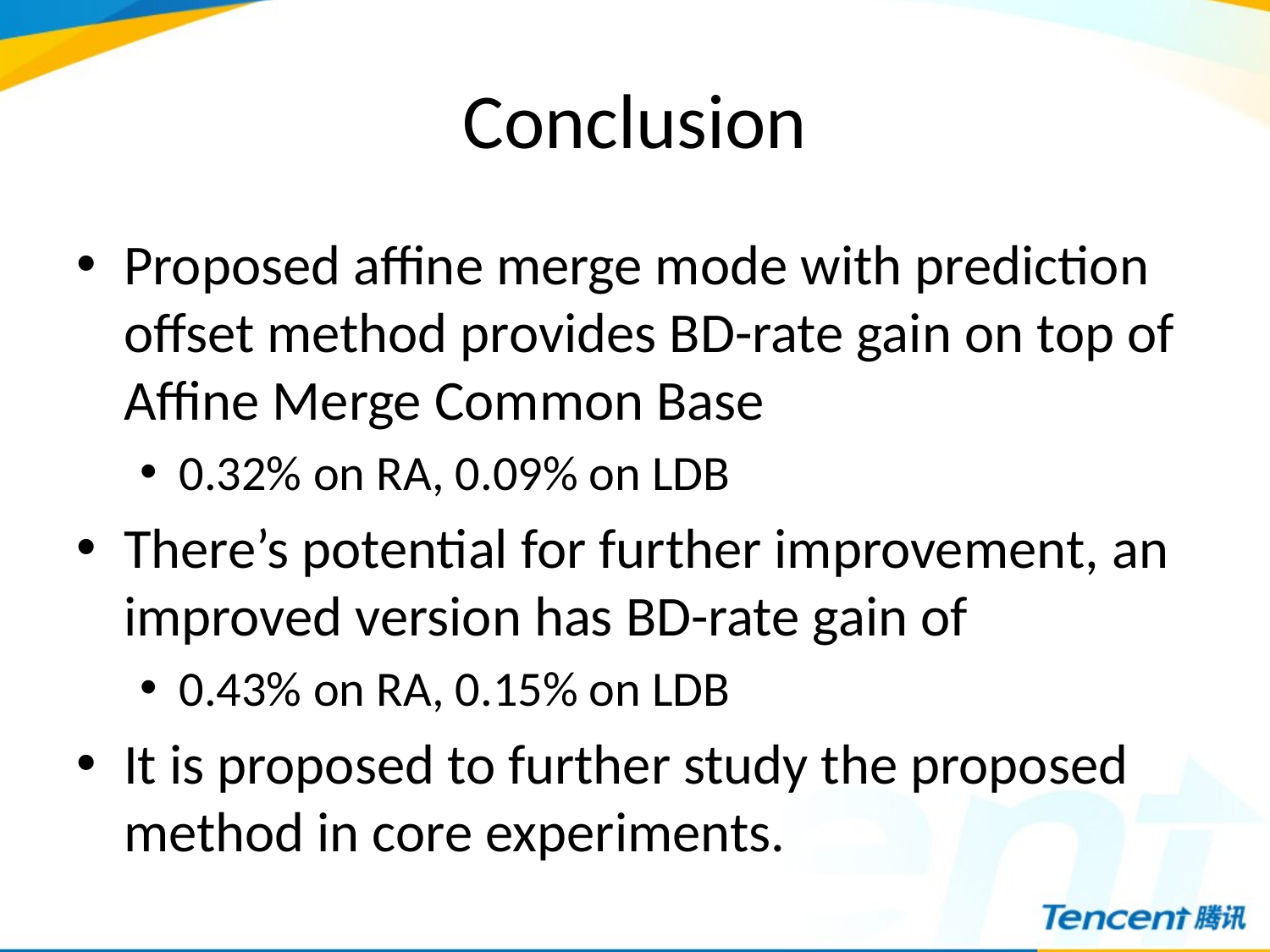

# Conclusion
Proposed affine merge mode with prediction offset method provides BD-rate gain on top of Affine Merge Common Base
0.32% on RA, 0.09% on LDB
There’s potential for further improvement, an improved version has BD-rate gain of
0.43% on RA, 0.15% on LDB
It is proposed to further study the proposed method in core experiments.